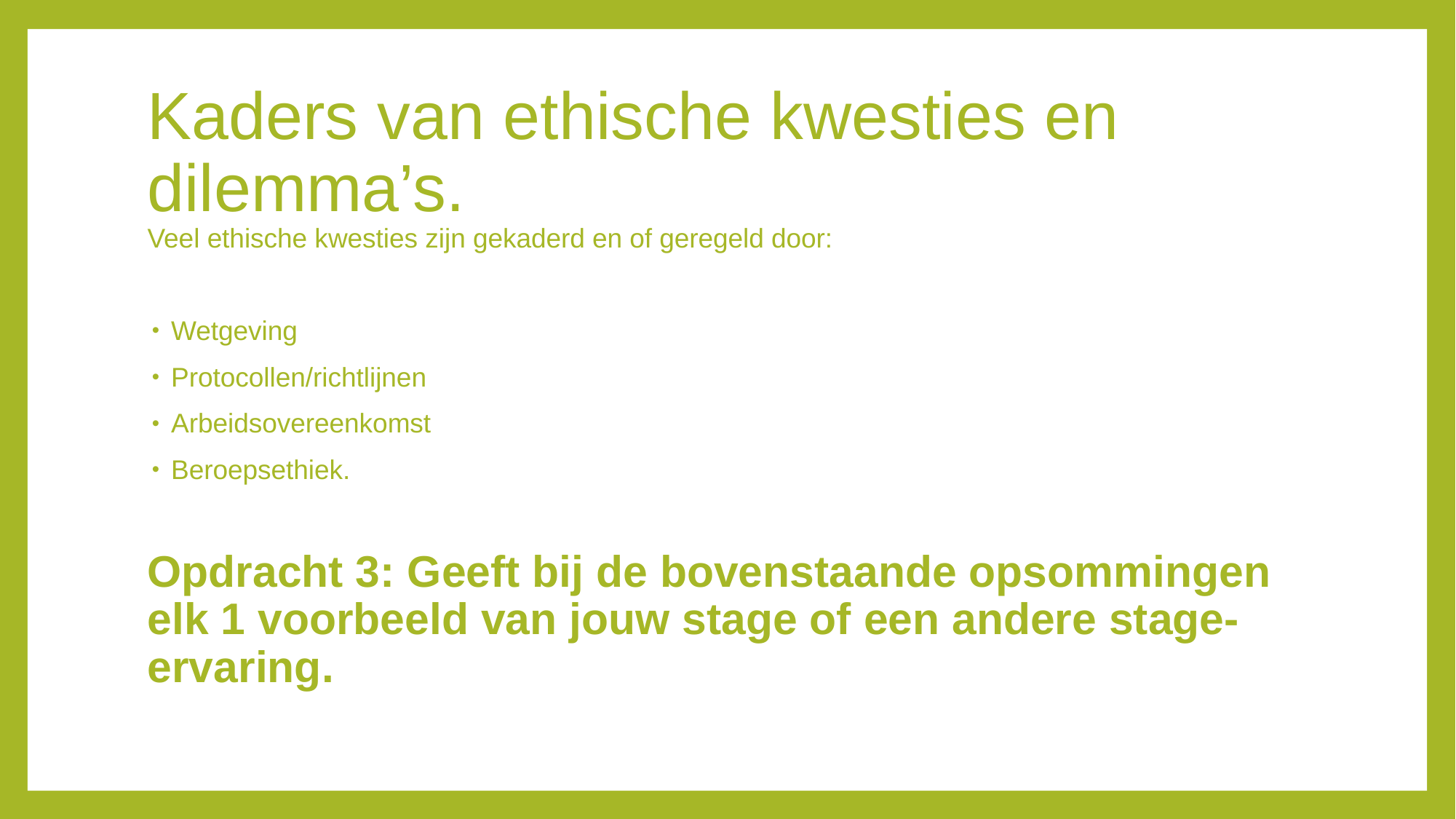

# Kaders van ethische kwesties en dilemma’s.
Veel ethische kwesties zijn gekaderd en of geregeld door:

Wetgeving
Protocollen/richtlijnen
Arbeidsovereenkomst
Beroepsethiek.

Opdracht 3: Geeft bij de bovenstaande opsommingen elk 1 voorbeeld van jouw stage of een andere stage-ervaring.